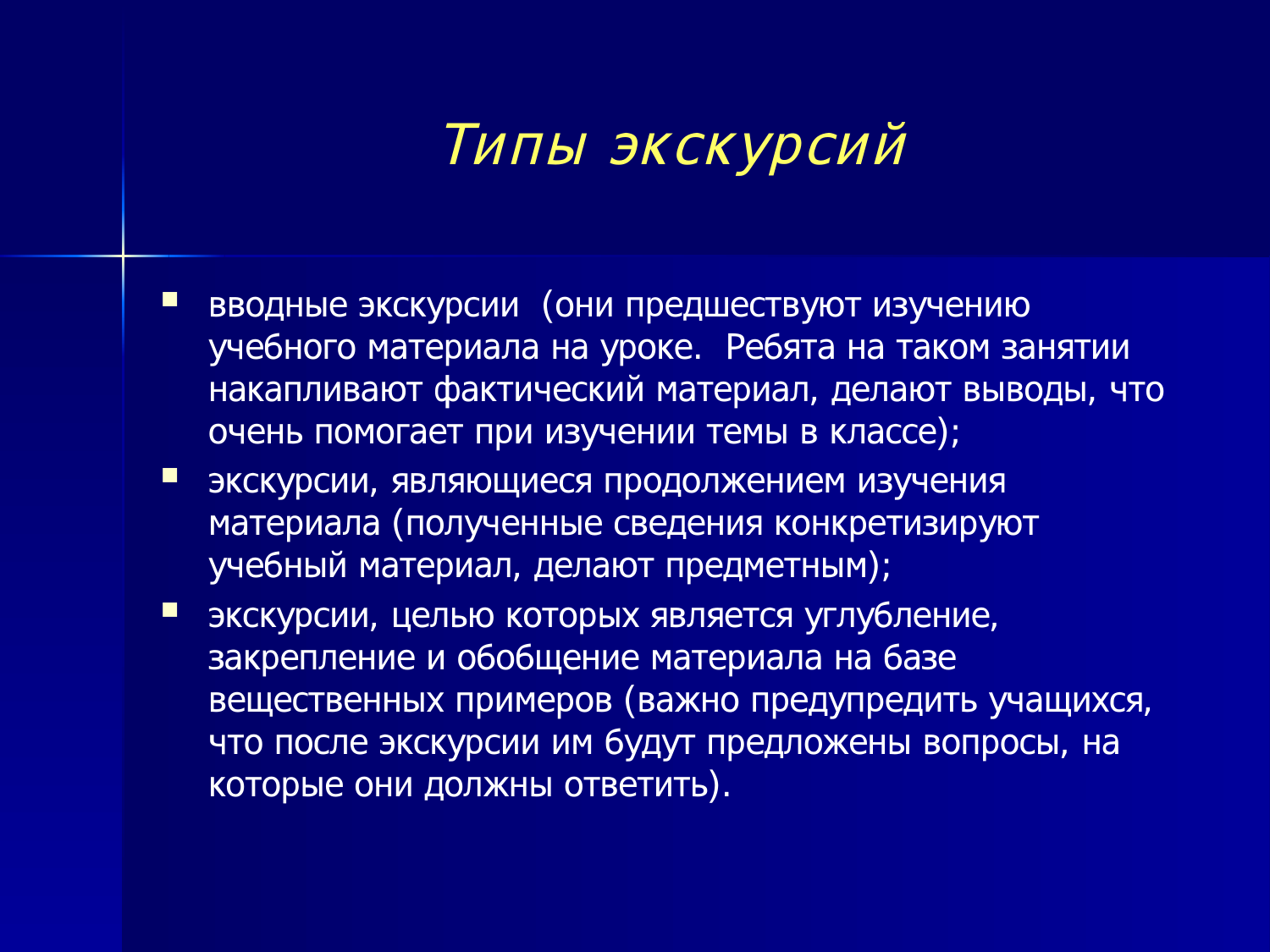

# Типы экскурсий
вводные экскурсии  (они предшествуют изучению учебного материала на уроке.  Ребята на таком занятии накапливают фактический материал, делают выводы, что очень помогает при изучении темы в классе);
экскурсии, являющиеся продолжением изучения материала (полученные сведения конкретизируют учебный материал, делают предметным);
экскурсии, целью которых является углубление, закрепление и обобщение материала на базе вещественных примеров (важно предупредить учащихся, что после экскурсии им будут предложены вопросы, на которые они должны ответить).